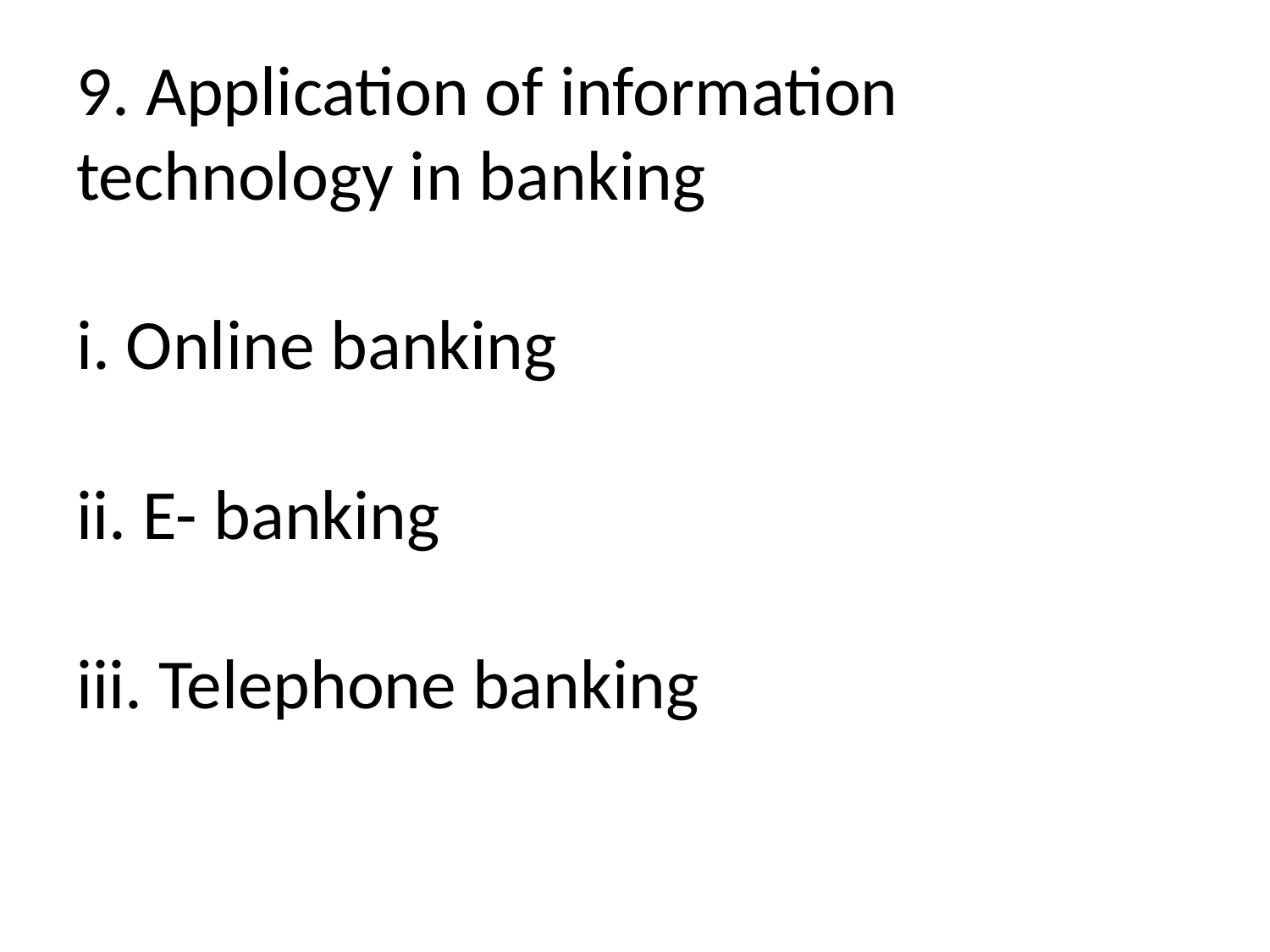

# 9. Application of information technology in banking i. Online banking ii. E- banking iii. Telephone banking